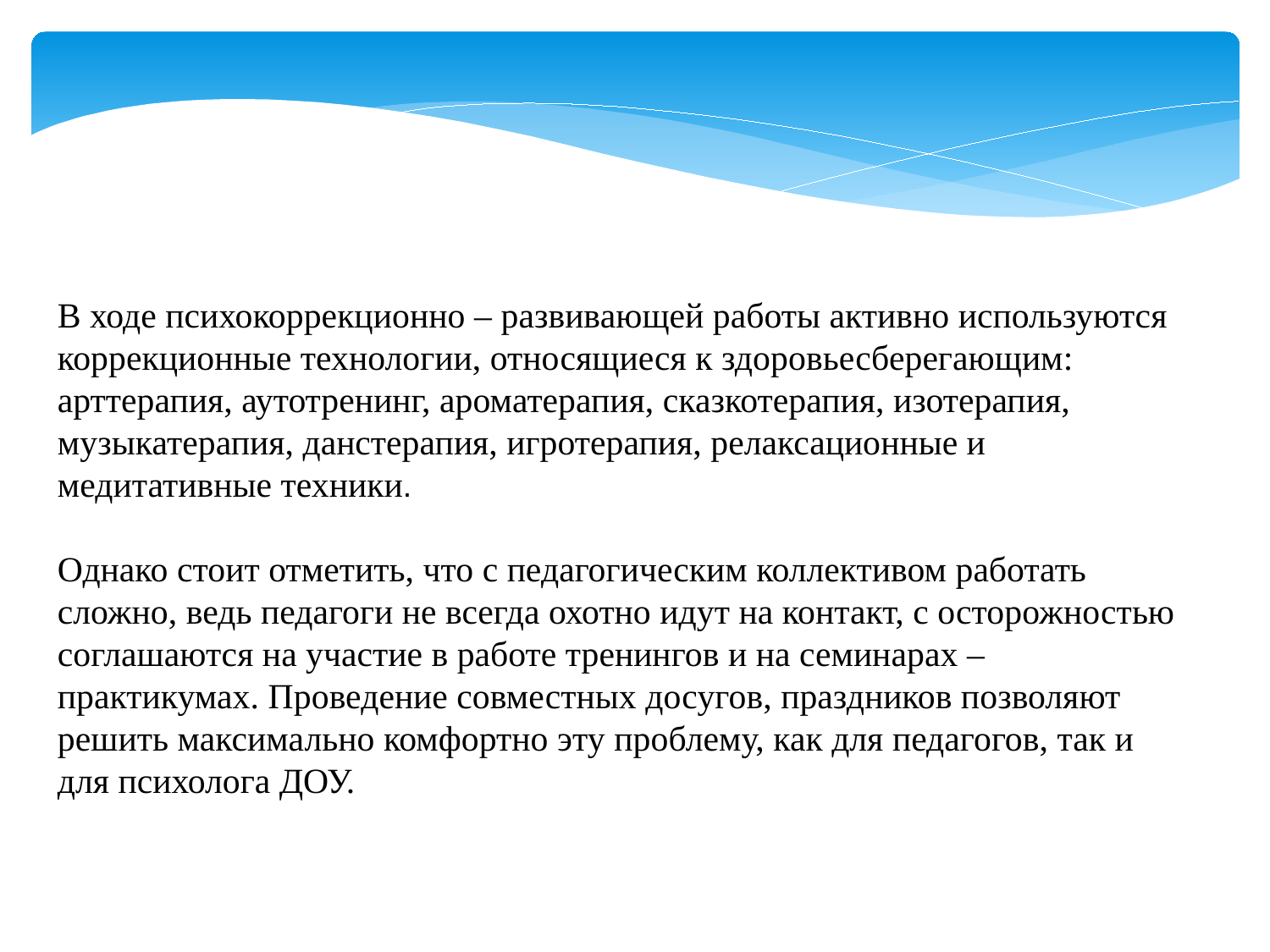

В ходе психокоррекционно – развивающей работы активно используются
коррекционные технологии, относящиеся к здоровьесберегающим: арттерапия, аутотренинг, ароматерапия, сказкотерапия, изотерапия, музыкатерапия, данстерапия, игротерапия, релаксационные и медитативные техники.

Однако стоит отметить, что с педагогическим коллективом работать сложно, ведь педагоги не всегда охотно идут на контакт, с осторожностью соглашаются на участие в работе тренингов и на семинарах – практикумах. Проведение совместных досугов, праздников позволяют решить максимально комфортно эту проблему, как для педагогов, так и для психолога ДОУ.